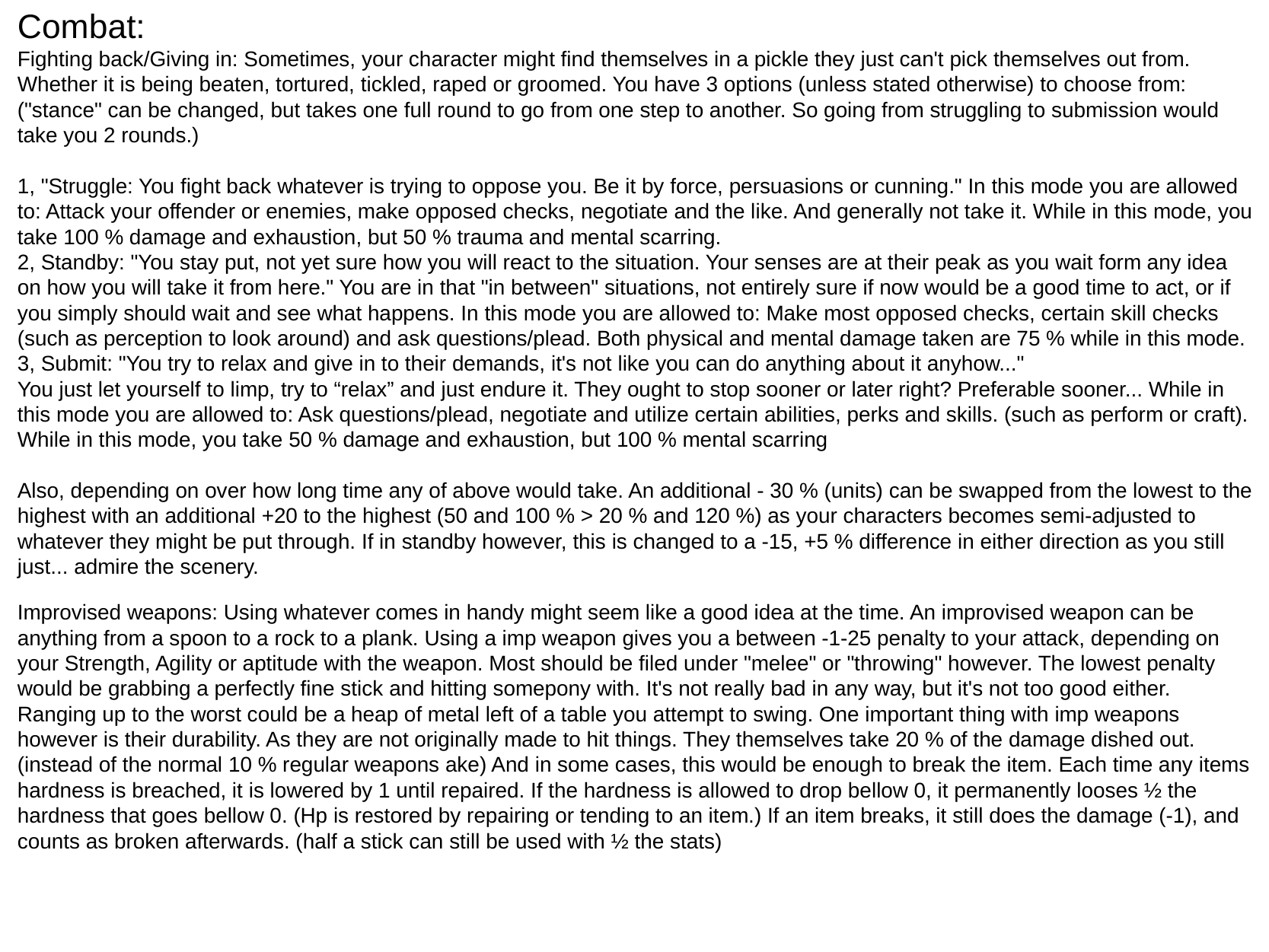

Combat:
Fighting back/Giving in: Sometimes, your character might find themselves in a pickle they just can't pick themselves out from. Whether it is being beaten, tortured, tickled, raped or groomed. You have 3 options (unless stated otherwise) to choose from: ("stance" can be changed, but takes one full round to go from one step to another. So going from struggling to submission would take you 2 rounds.)

1, "Struggle: You fight back whatever is trying to oppose you. Be it by force, persuasions or cunning." In this mode you are allowed to: Attack your offender or enemies, make opposed checks, negotiate and the like. And generally not take it. While in this mode, you take 100 % damage and exhaustion, but 50 % trauma and mental scarring.
2, Standby: "You stay put, not yet sure how you will react to the situation. Your senses are at their peak as you wait form any idea on how you will take it from here." You are in that "in between" situations, not entirely sure if now would be a good time to act, or if you simply should wait and see what happens. In this mode you are allowed to: Make most opposed checks, certain skill checks (such as perception to look around) and ask questions/plead. Both physical and mental damage taken are 75 % while in this mode.
3, Submit: "You try to relax and give in to their demands, it's not like you can do anything about it anyhow..."
You just let yourself to limp, try to “relax” and just endure it. They ought to stop sooner or later right? Preferable sooner... While in this mode you are allowed to: Ask questions/plead, negotiate and utilize certain abilities, perks and skills. (such as perform or craft). While in this mode, you take 50 % damage and exhaustion, but 100 % mental scarring

Also, depending on over how long time any of above would take. An additional - 30 % (units) can be swapped from the lowest to the highest with an additional +20 to the highest (50 and 100 % > 20 % and 120 %) as your characters becomes semi-adjusted to whatever they might be put through. If in standby however, this is changed to a -15, +5 % difference in either direction as you still just... admire the scenery.

Improvised weapons: Using whatever comes in handy might seem like a good idea at the time. An improvised weapon can be anything from a spoon to a rock to a plank. Using a imp weapon gives you a between -1-25 penalty to your attack, depending on your Strength, Agility or aptitude with the weapon. Most should be filed under "melee" or "throwing" however. The lowest penalty would be grabbing a perfectly fine stick and hitting somepony with. It's not really bad in any way, but it's not too good either. Ranging up to the worst could be a heap of metal left of a table you attempt to swing. One important thing with imp weapons however is their durability. As they are not originally made to hit things. They themselves take 20 % of the damage dished out. (instead of the normal 10 % regular weapons ake) And in some cases, this would be enough to break the item. Each time any items hardness is breached, it is lowered by 1 until repaired. If the hardness is allowed to drop bellow 0, it permanently looses ½ the hardness that goes bellow 0. (Hp is restored by repairing or tending to an item.) If an item breaks, it still does the damage (-1), and counts as broken afterwards. (half a stick can still be used with ½ the stats)